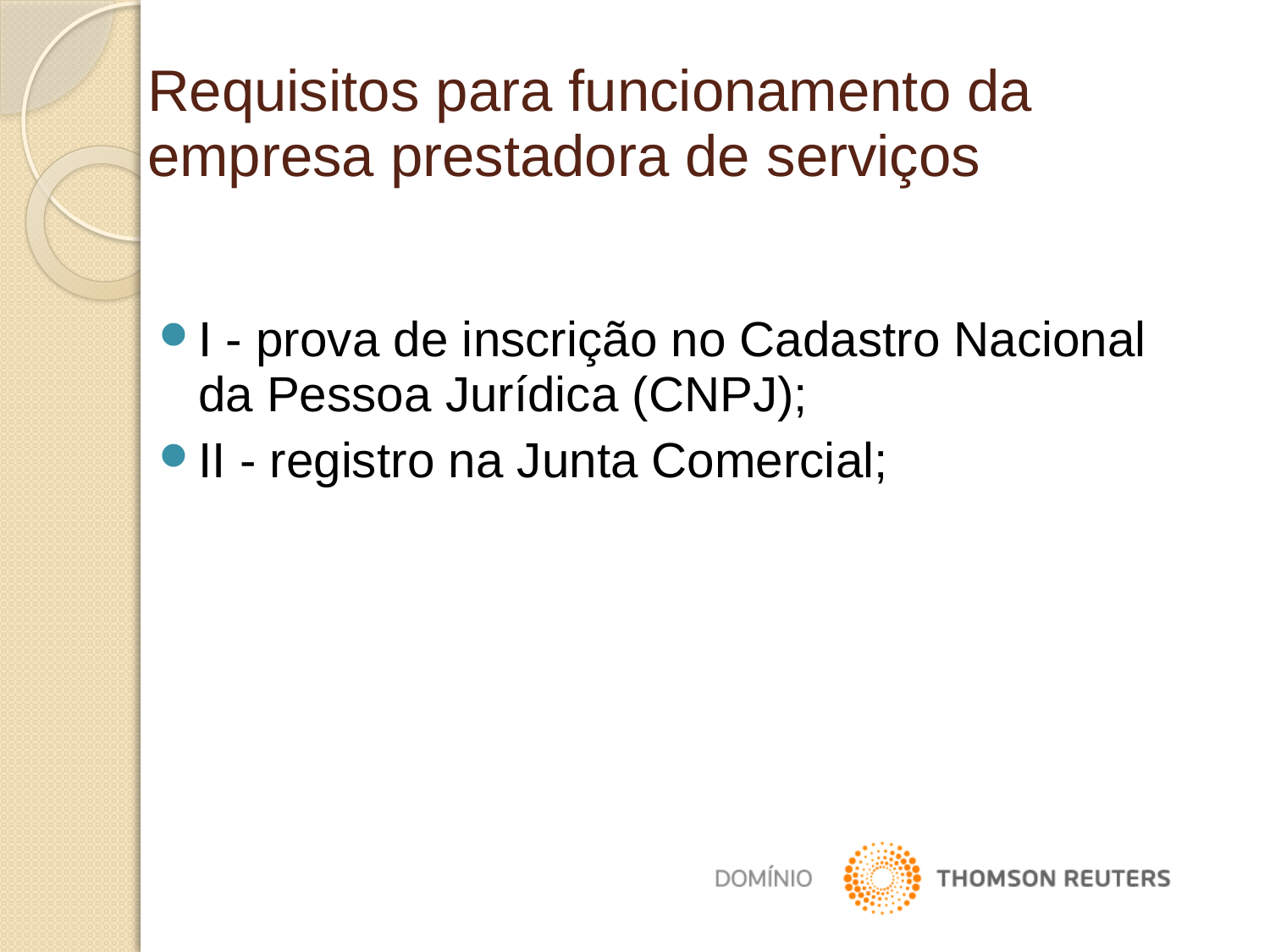

Requisitos para funcionamento da empresa prestadora de serviços
I - prova de inscrição no Cadastro Nacional da Pessoa Jurídica (CNPJ);
II - registro na Junta Comercial;